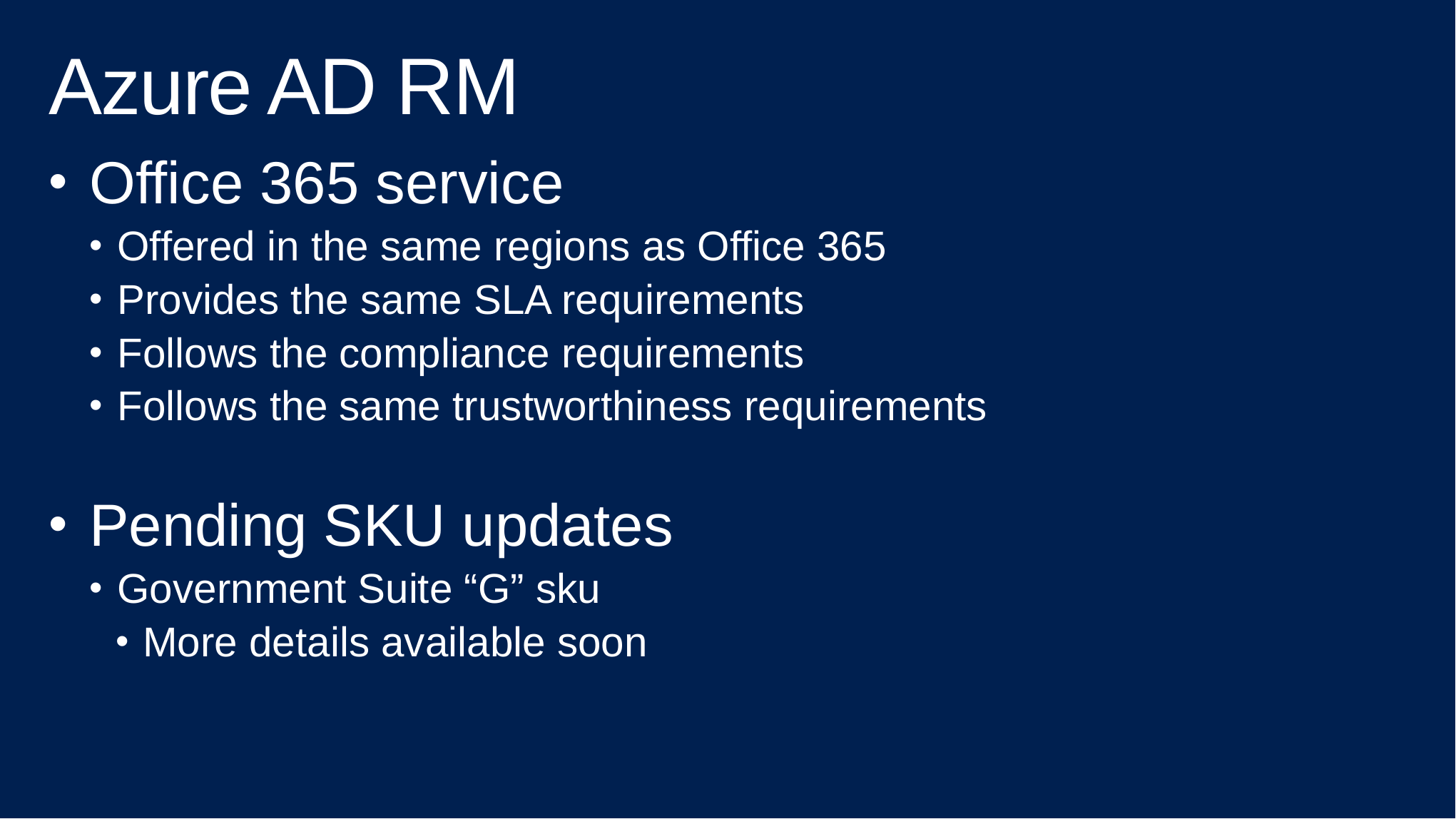

# Azure AD RM
Office 365 service
Offered in the same regions as Office 365
Provides the same SLA requirements
Follows the compliance requirements
Follows the same trustworthiness requirements

Pending SKU updates
Government Suite “G” sku
More details available soon